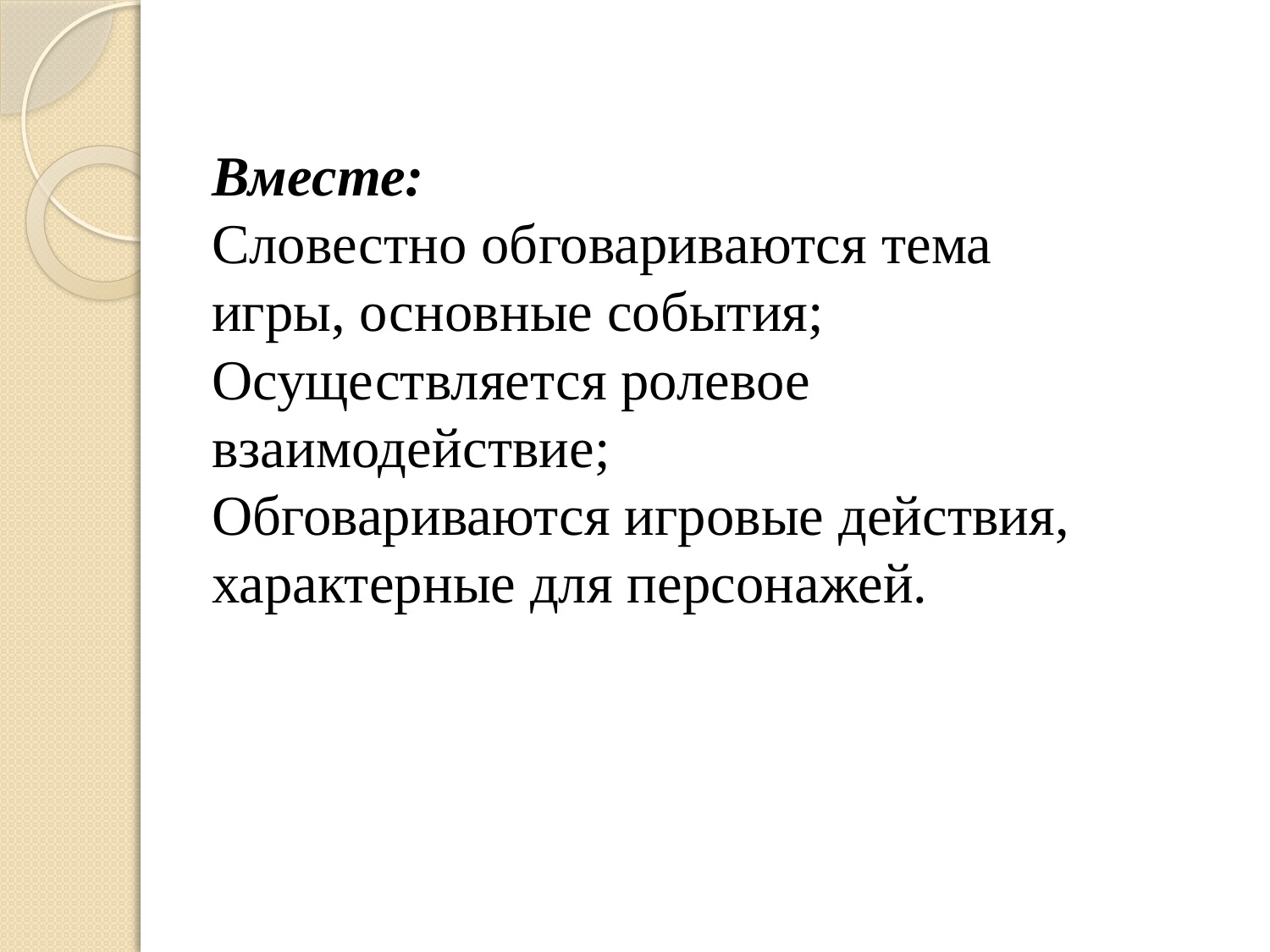

# Вместе: Словестно обговариваются тема игры, основные события; Осуществляется ролевое взаимодействие; Обговариваются игровые действия, характерные для персонажей.